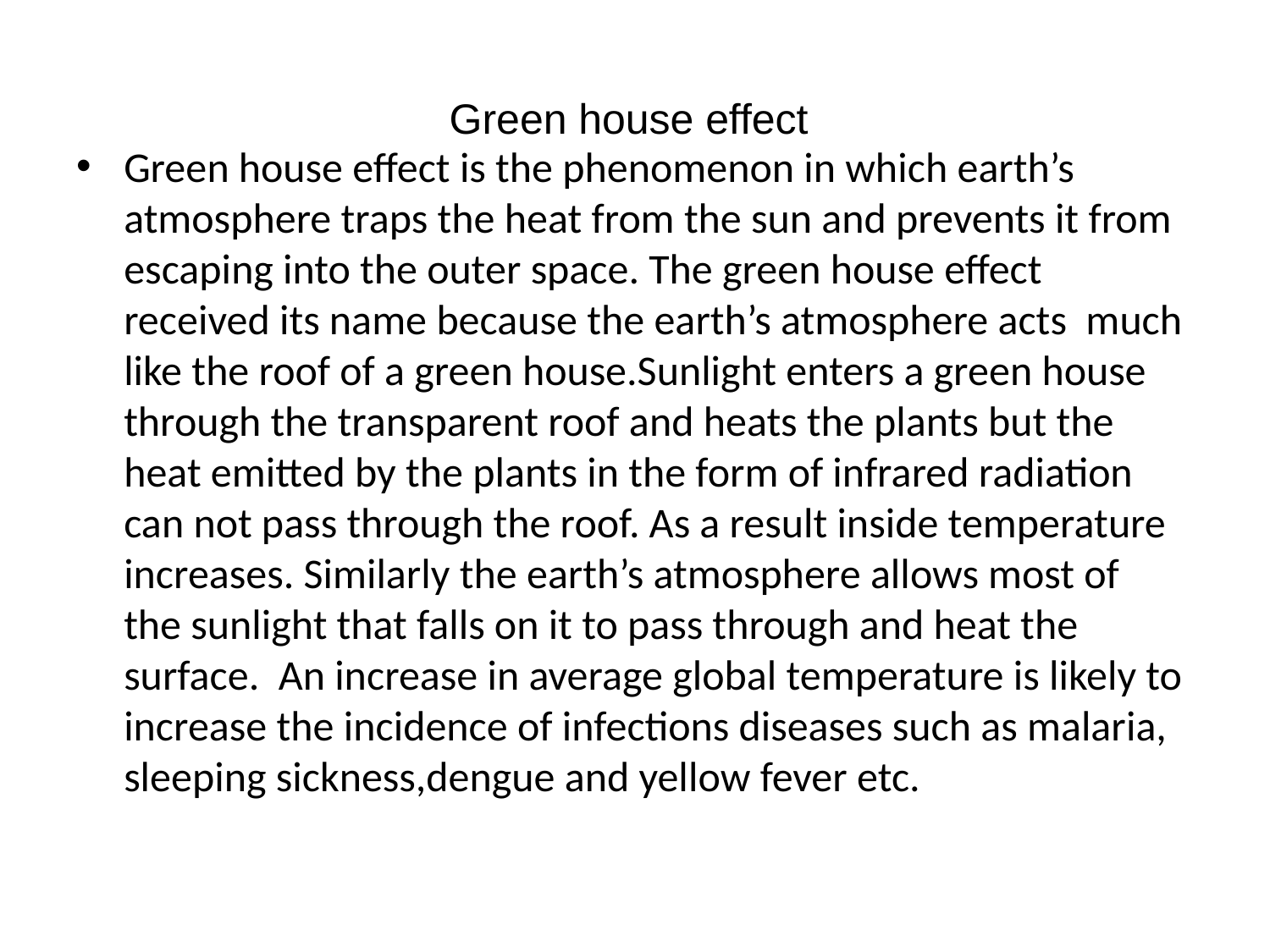

# Green house effect

Green house effect is the phenomenon in which earth’s atmosphere traps the heat from the sun and prevents it from escaping into the outer space. The green house effect received its name because the earth’s atmosphere acts  much like the roof of a green house.Sunlight enters a green house through the transparent roof and heats the plants but the heat emitted by the plants in the form of infrared radiation can not pass through the roof. As a result inside temperature increases. Similarly the earth’s atmosphere allows most of the sunlight that falls on it to pass through and heat the surface.  An increase in average global temperature is likely to increase the incidence of infections diseases such as malaria, sleeping sickness,dengue and yellow fever etc.